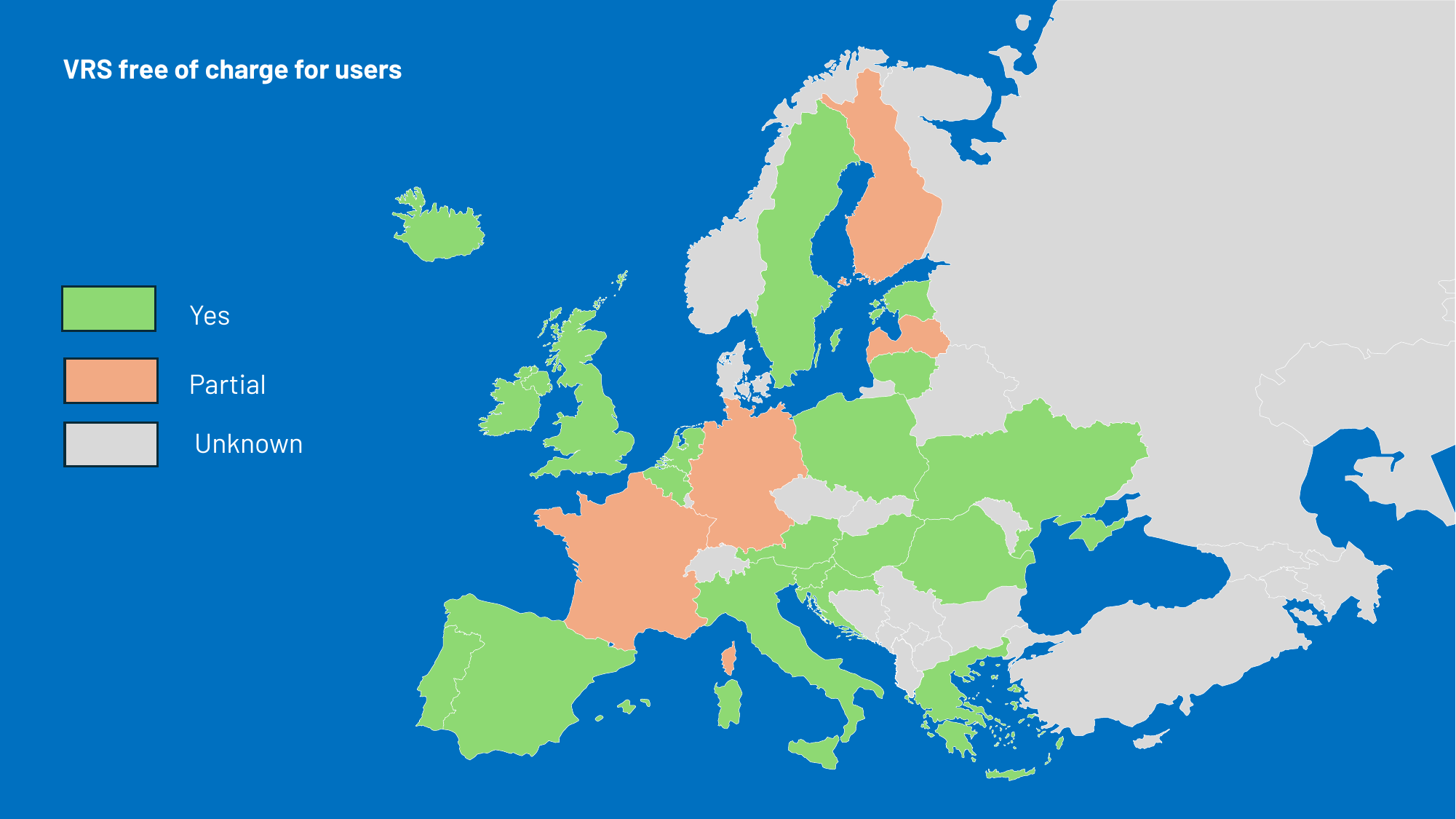

VRS free of charge for users

Yes

Partial
Unknown